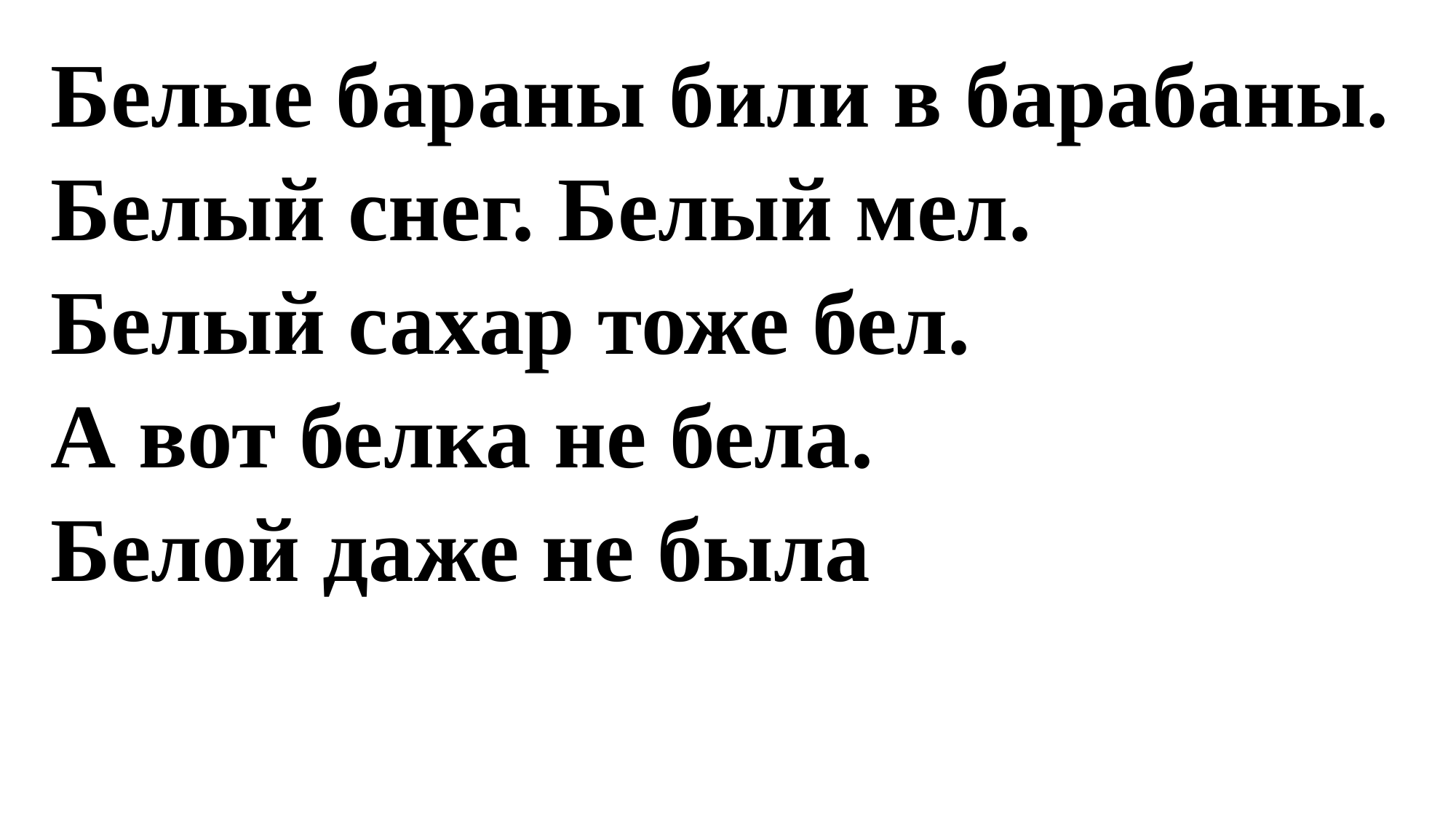

Белые бараны били в барабаны.
Белый снег. Белый мел.
Белый сахар тоже бел.
А вот белка не бела.
Белой даже не была